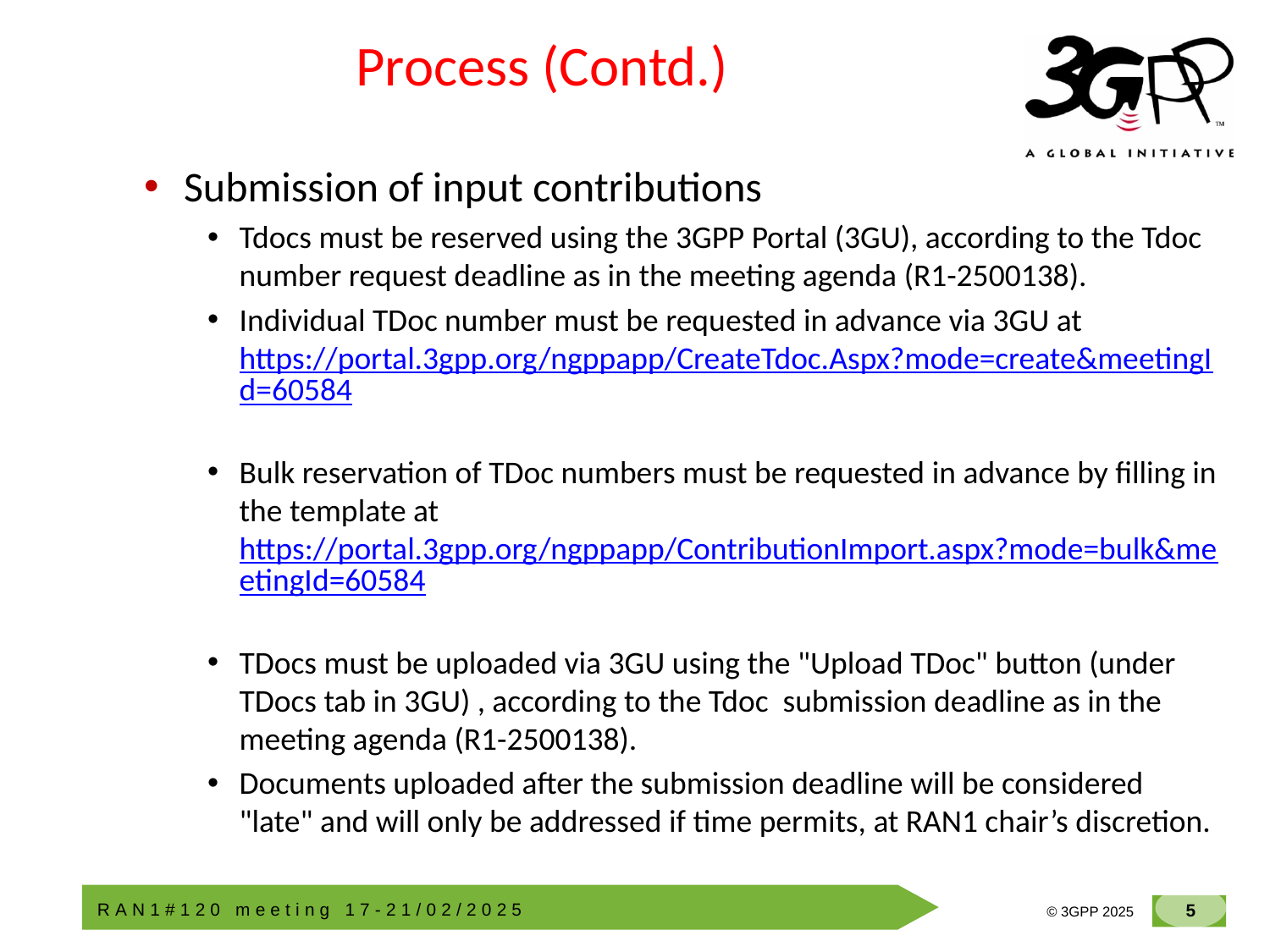

# Process (Contd.)
Submission of input contributions
Tdocs must be reserved using the 3GPP Portal (3GU), according to the Tdoc  number request deadline as in the meeting agenda (R1-2500138).
Individual TDoc number must be requested in advance via 3GU at  https://portal.3gpp.org/ngppapp/CreateTdoc.Aspx?mode=create&meetingId=60584
Bulk reservation of TDoc numbers must be requested in advance by filling in the template at https://portal.3gpp.org/ngppapp/ContributionImport.aspx?mode=bulk&meetingId=60584
TDocs must be uploaded via 3GU using the "Upload TDoc" button (under TDocs tab in 3GU) , according to the Tdoc  submission deadline as in the meeting agenda (R1-2500138).
Documents uploaded after the submission deadline will be considered "late" and will only be addressed if time permits, at RAN1 chair’s discretion.